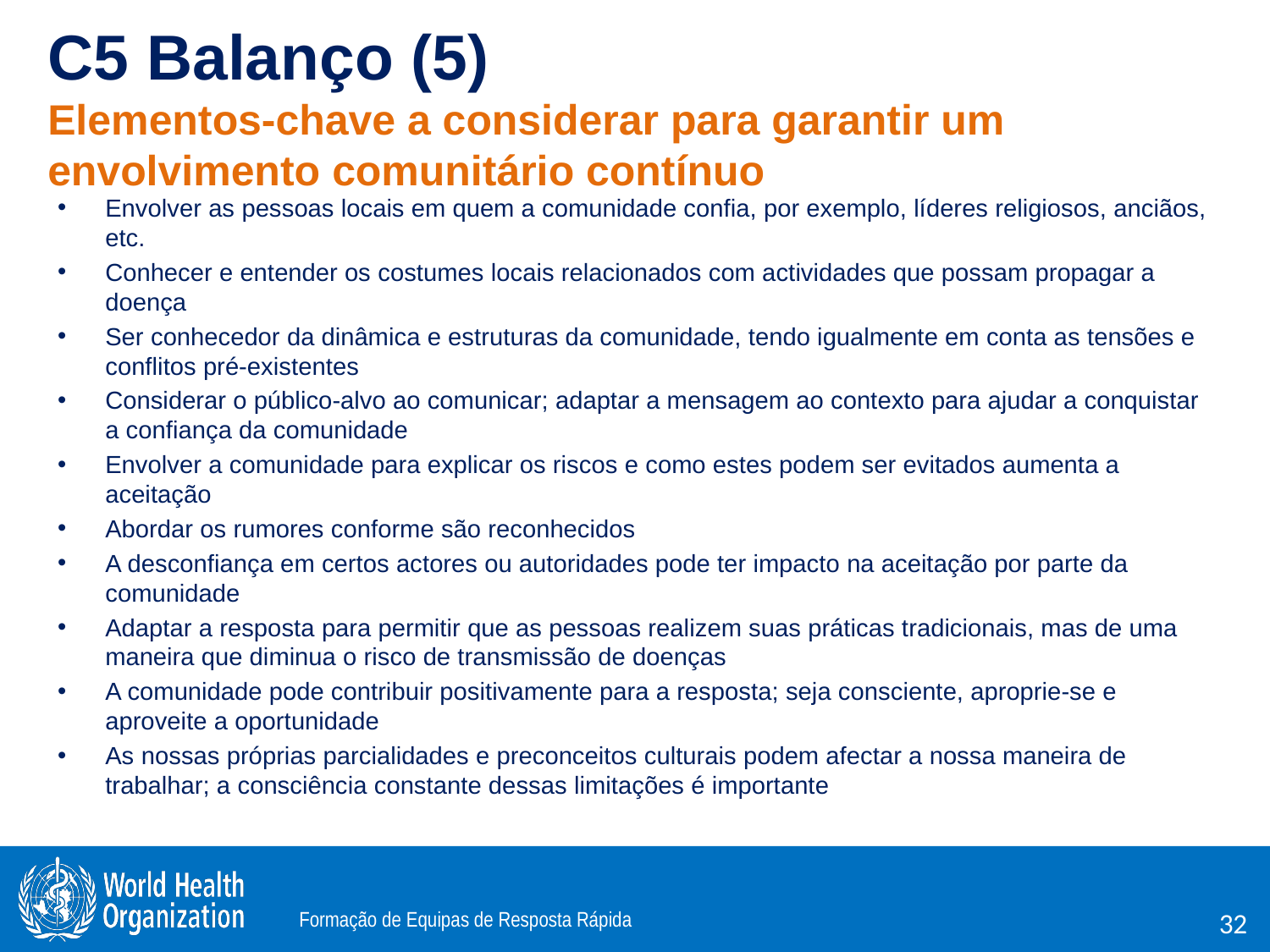

# C5 Balanço (5) Elementos-chave a considerar para garantir um envolvimento comunitário contínuo
Envolver as pessoas locais em quem a comunidade confia, por exemplo, líderes religiosos, anciãos, etc.
Conhecer e entender os costumes locais relacionados com actividades que possam propagar a doença
Ser conhecedor da dinâmica e estruturas da comunidade, tendo igualmente em conta as tensões e conflitos pré-existentes
Considerar o público-alvo ao comunicar; adaptar a mensagem ao contexto para ajudar a conquistar a confiança da comunidade
Envolver a comunidade para explicar os riscos e como estes podem ser evitados aumenta a aceitação
Abordar os rumores conforme são reconhecidos
A desconfiança em certos actores ou autoridades pode ter impacto na aceitação por parte da comunidade
Adaptar a resposta para permitir que as pessoas realizem suas práticas tradicionais, mas de uma maneira que diminua o risco de transmissão de doenças
A comunidade pode contribuir positivamente para a resposta; seja consciente, aproprie-se e aproveite a oportunidade
As nossas próprias parcialidades e preconceitos culturais podem afectar a nossa maneira de trabalhar; a consciência constante dessas limitações é importante